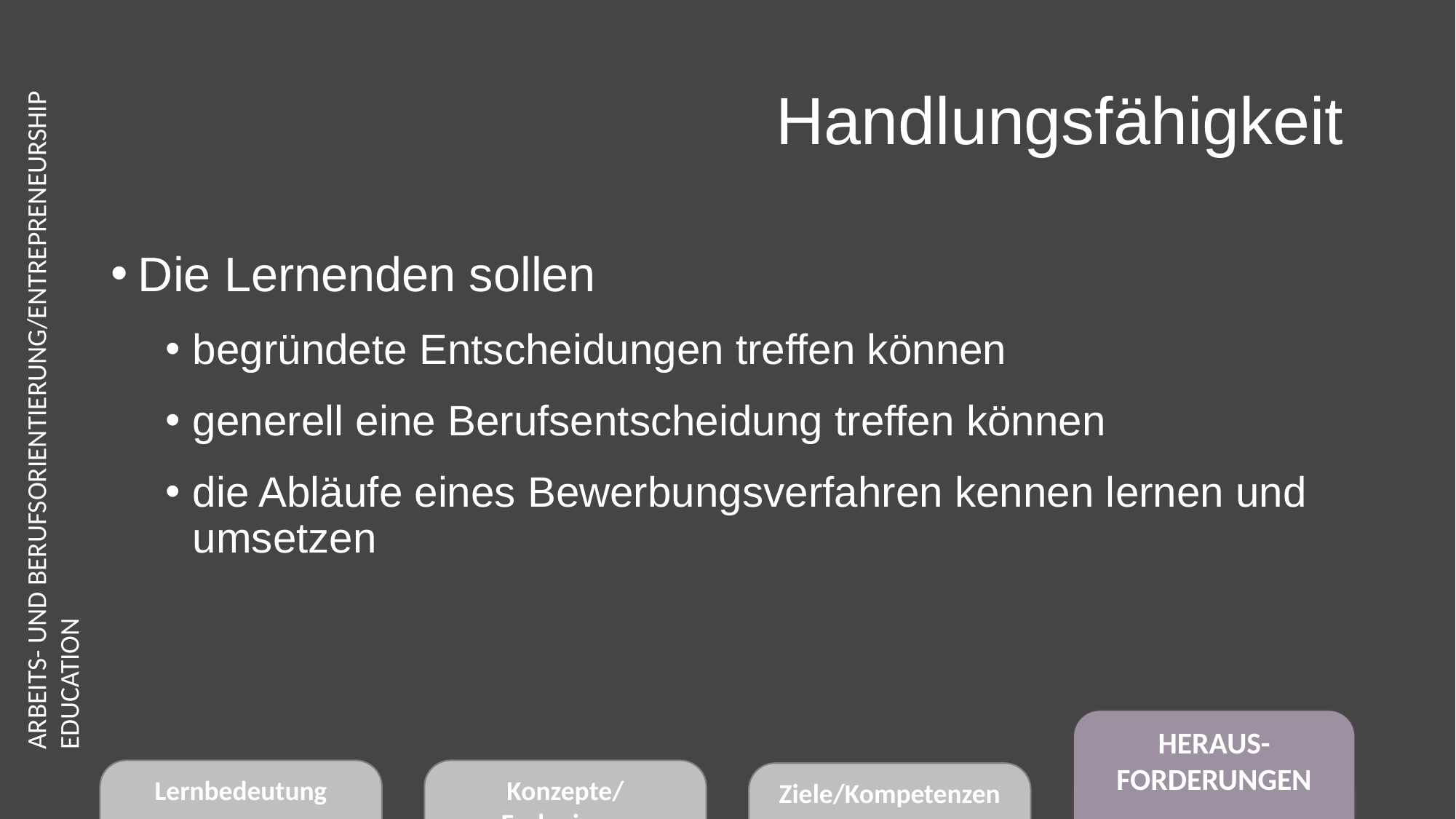

# Handlungsfähigkeit
Die Lernenden sollen
begründete Entscheidungen treffen können
generell eine Berufsentscheidung treffen können
die Abläufe eines Bewerbungsverfahren kennen lernen und umsetzen